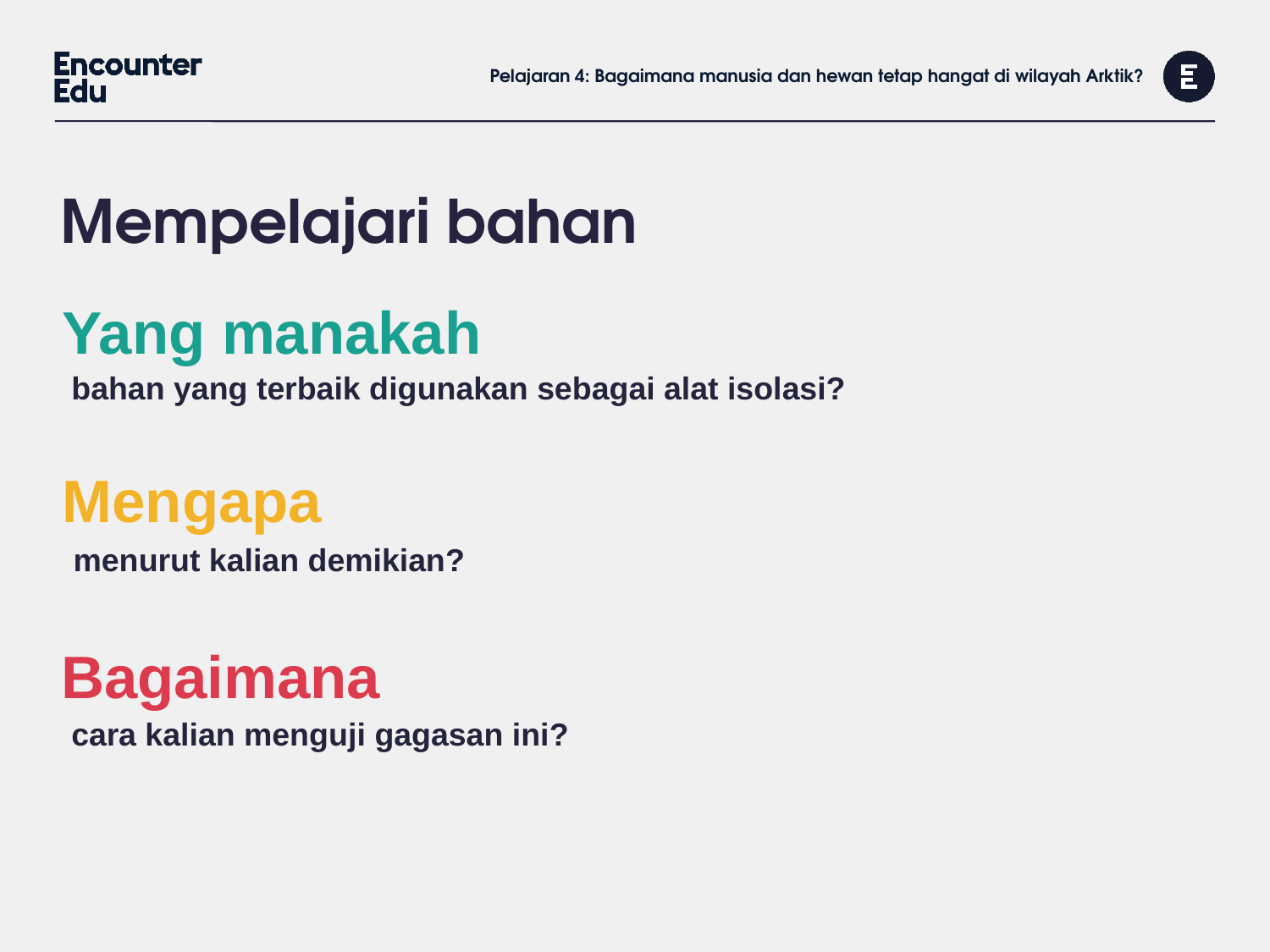

# Pelajaran 4: Bagaimana manusia dan hewan tetap hangat di wilayah Arktik?
Mempelajari bahan
Yang manakah
bahan yang terbaik digunakan sebagai alat isolasi?
Mengapa
menurut kalian demikian?
Bagaimana
cara kalian menguji gagasan ini?